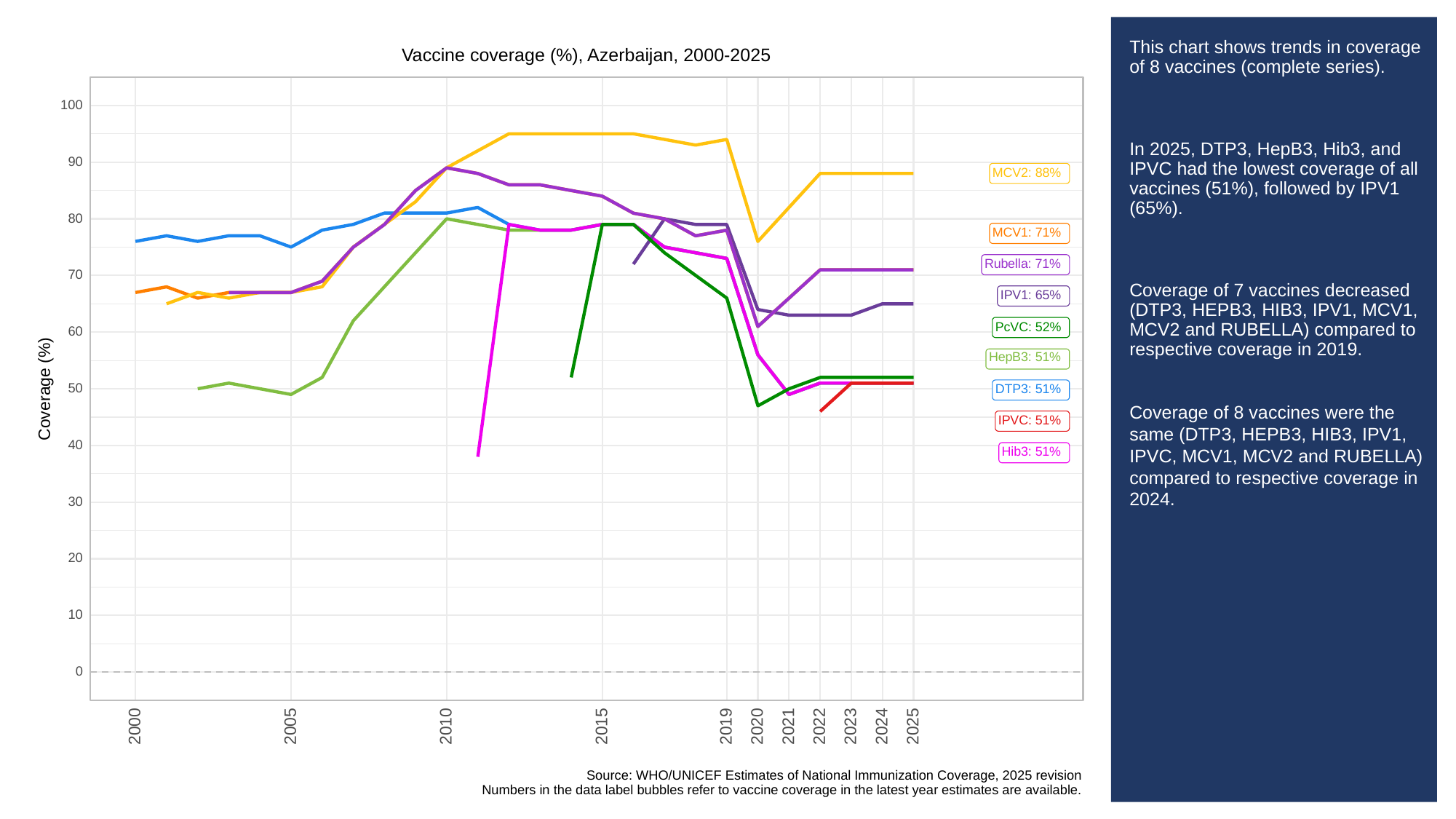

# This chart shows trends in coverage of 8 vaccines (complete series).

In 2025, DTP3, HepB3, Hib3, and IPVC had the lowest coverage of all vaccines (51%), followed by IPV1 (65%).

Coverage of 7 vaccines decreased (DTP3, HEPB3, HIB3, IPV1, MCV1, MCV2 and RUBELLA) compared to respective coverage in 2019.

Coverage of 8 vaccines were the same (DTP3, HEPB3, HIB3, IPV1, IPVC, MCV1, MCV2 and RUBELLA) compared to respective coverage in 2024.

Vaccine coverage (%), Azerbaijan, 2000-2025

100

90

MCV2: 88%

80

MCV1: 71%

Rubella: 71%

70

IPV1: 65%

PcVC: 52%
60

HepB3: 51%

Coverage (%)

50

DTP3: 51%

IPVC: 51%

40

Hib3: 51%

30

20

10

0

2023
2000
2005
2010
2015
2019
2020
2021
2022
2024
2025
Source: WHO/UNICEF Estimates of National Immunization Coverage, 2025 revision
Numbers in the data label bubbles refer to vaccine coverage in the latest year estimates are available.